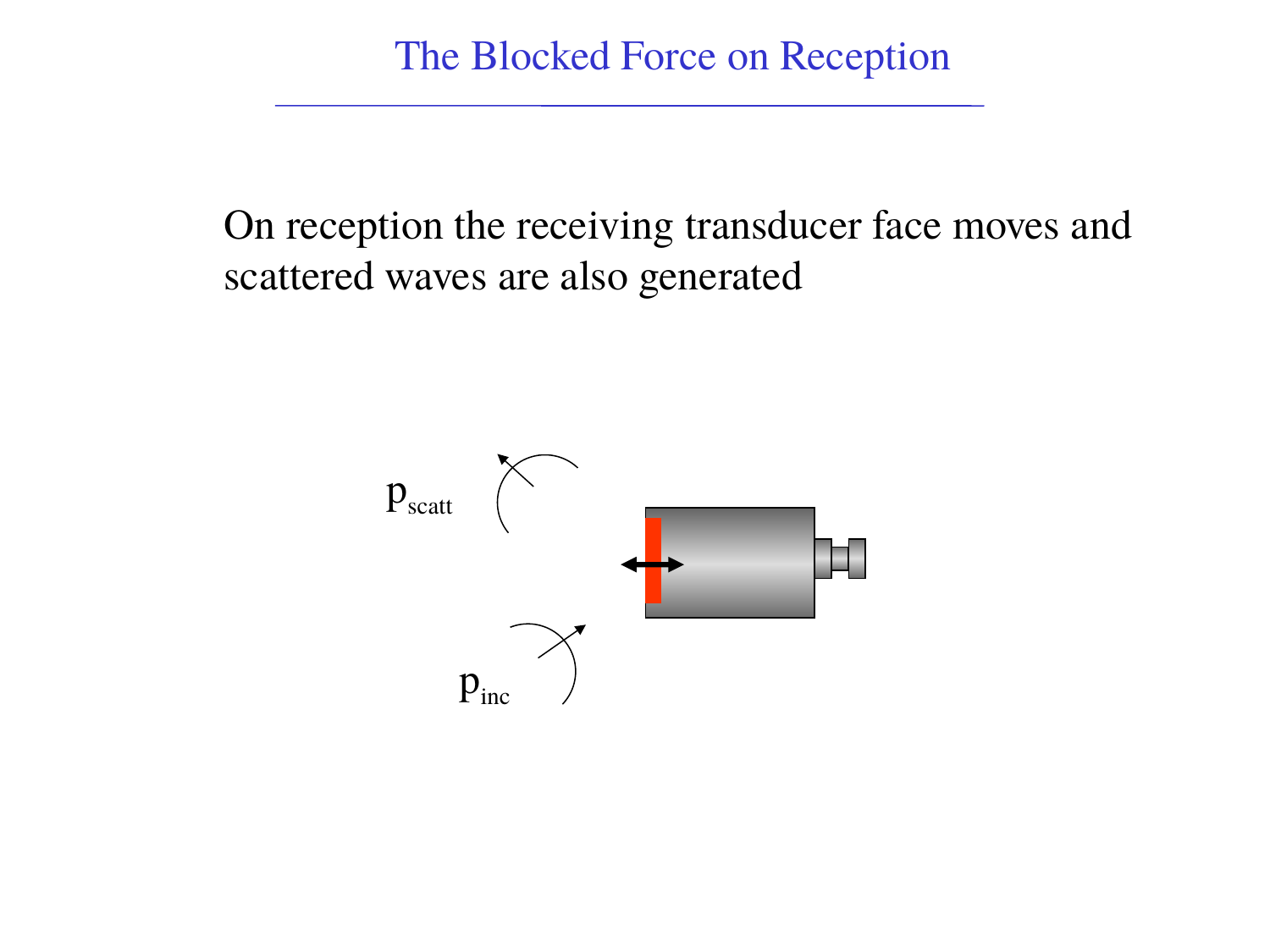

The Blocked Force on Reception

On reception the receiving transducer face moves and scattered waves are also generated

pscatt

pinc